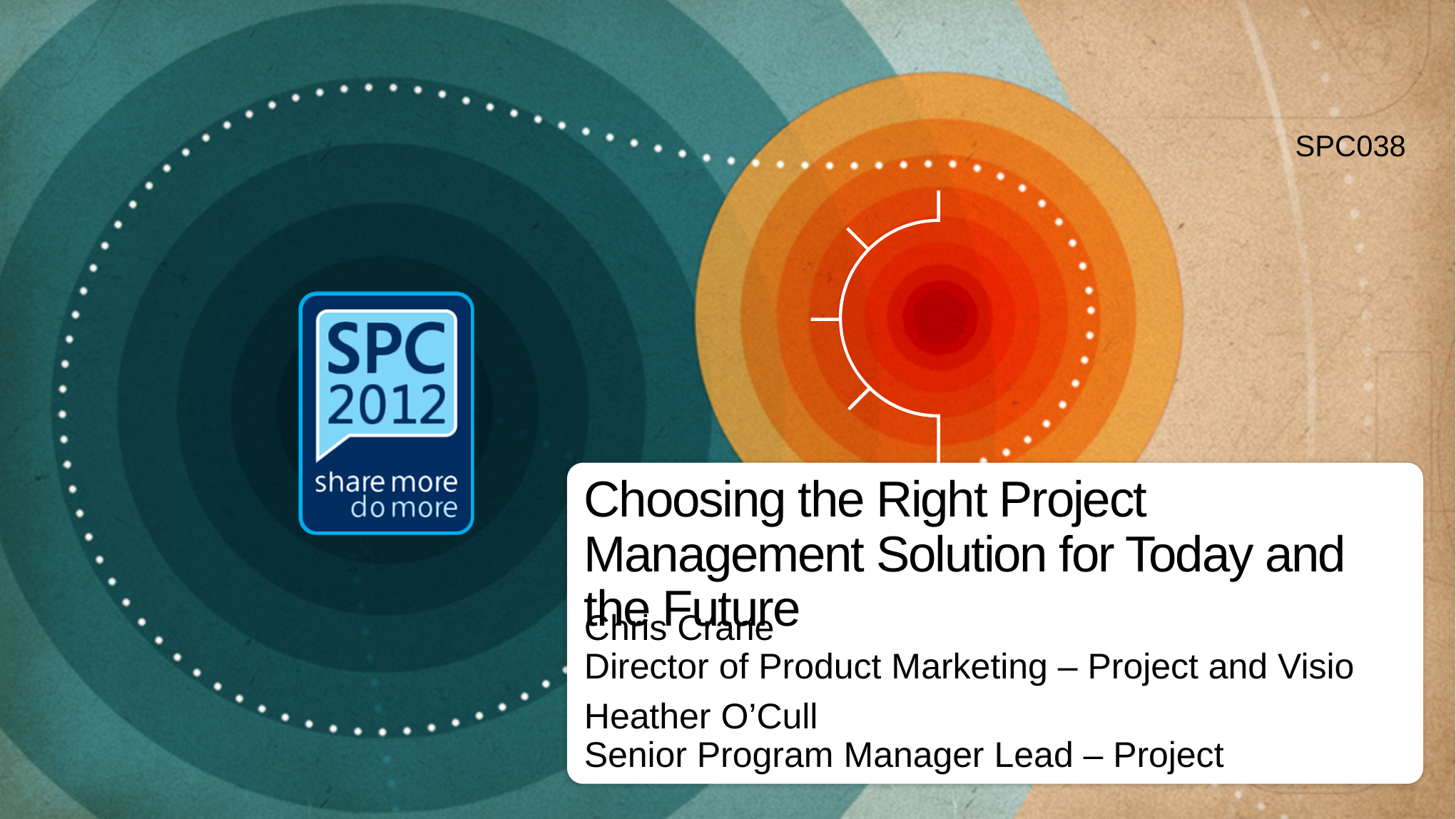

SPC038
# Choosing the Right Project Management Solution for Today and the Future
Chris Crane
Director of Product Marketing – Project and Visio
Heather O’Cull
Senior Program Manager Lead – Project